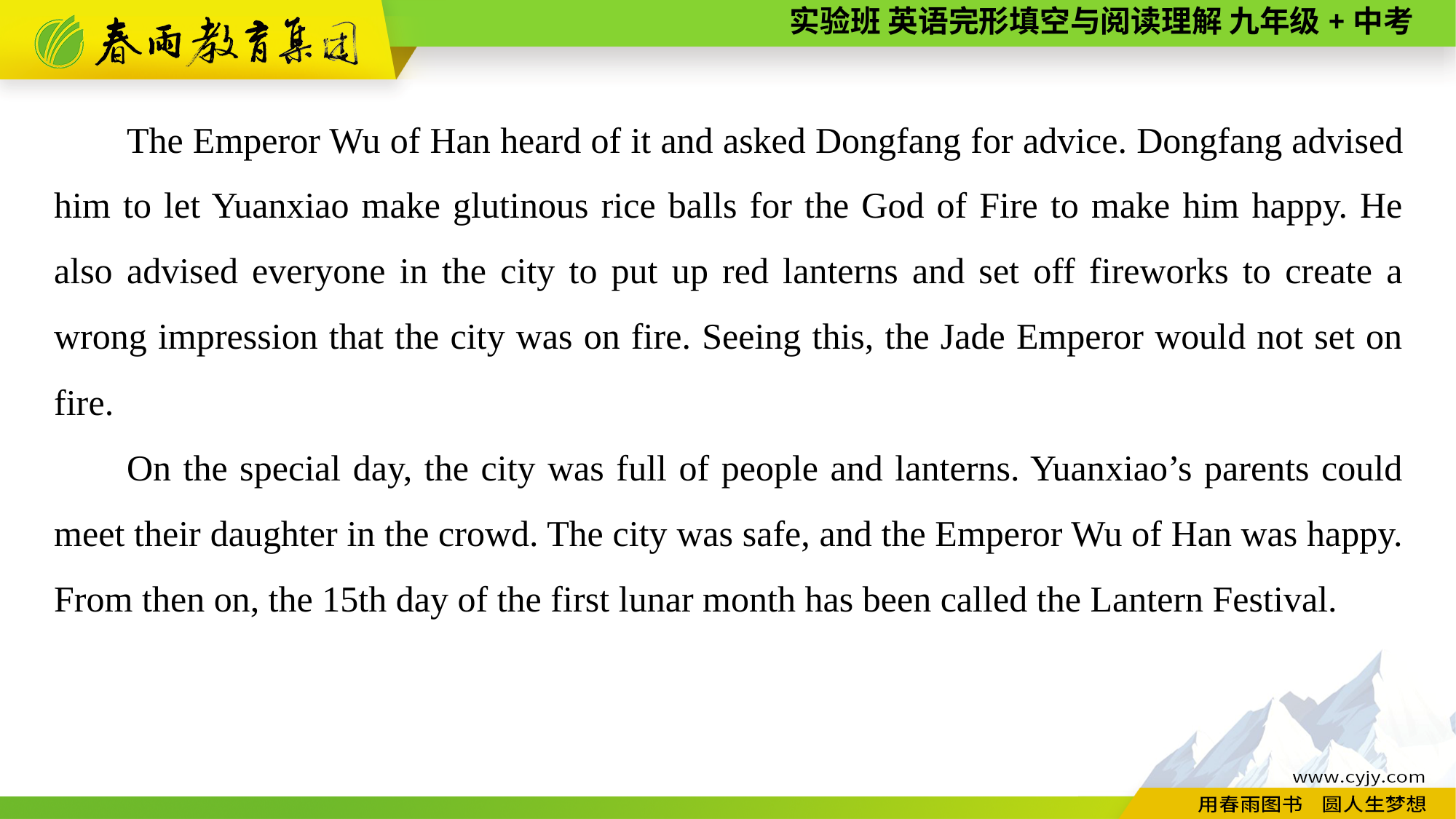

The Emperor Wu of Han heard of it and asked Dongfang for advice. Dongfang advised him to let Yuanxiao make glutinous rice balls for the God of Fire to make him happy. He also advised everyone in the city to put up red lanterns and set off fireworks to create a wrong impression that the city was on fire. Seeing this, the Jade Emperor would not set on fire.
On the special day, the city was full of people and lanterns. Yuanxiao’s parents could meet their daughter in the crowd. The city was safe, and the Emperor Wu of Han was happy. From then on, the 15th day of the first lunar month has been called the Lantern Festival.